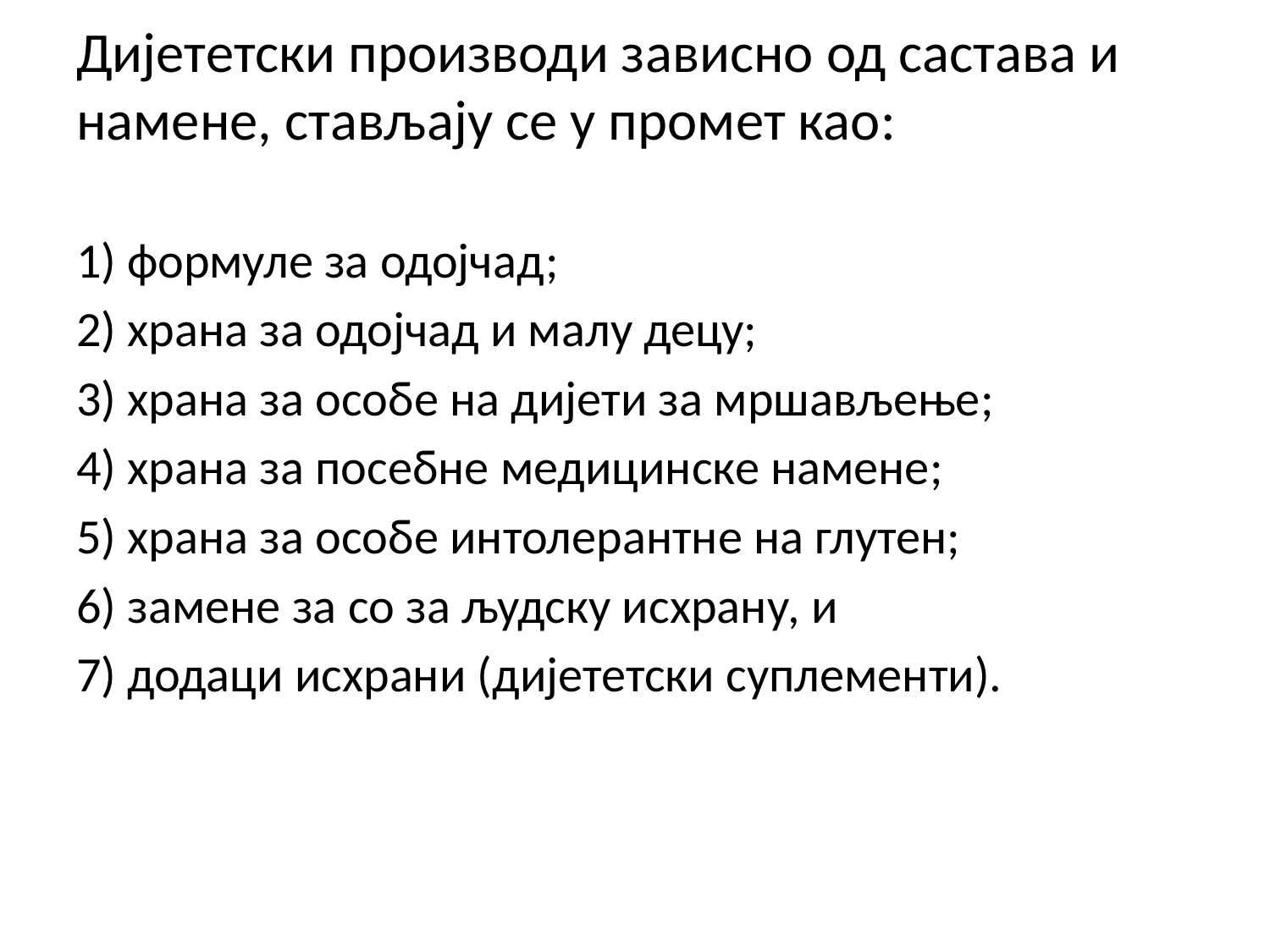

# Дијететски производи зависно од састава и намене, стављају се у промет као:
1) формуле за одојчад;
2) храна за одојчад и малу децу;
3) храна за особе на дијети за мршављење;
4) храна за посебне медицинске намене;
5) храна за особе интолерантне на глутен;
6) замене за со за људску исхрану, и
7) додаци исхрани (дијететски суплементи).